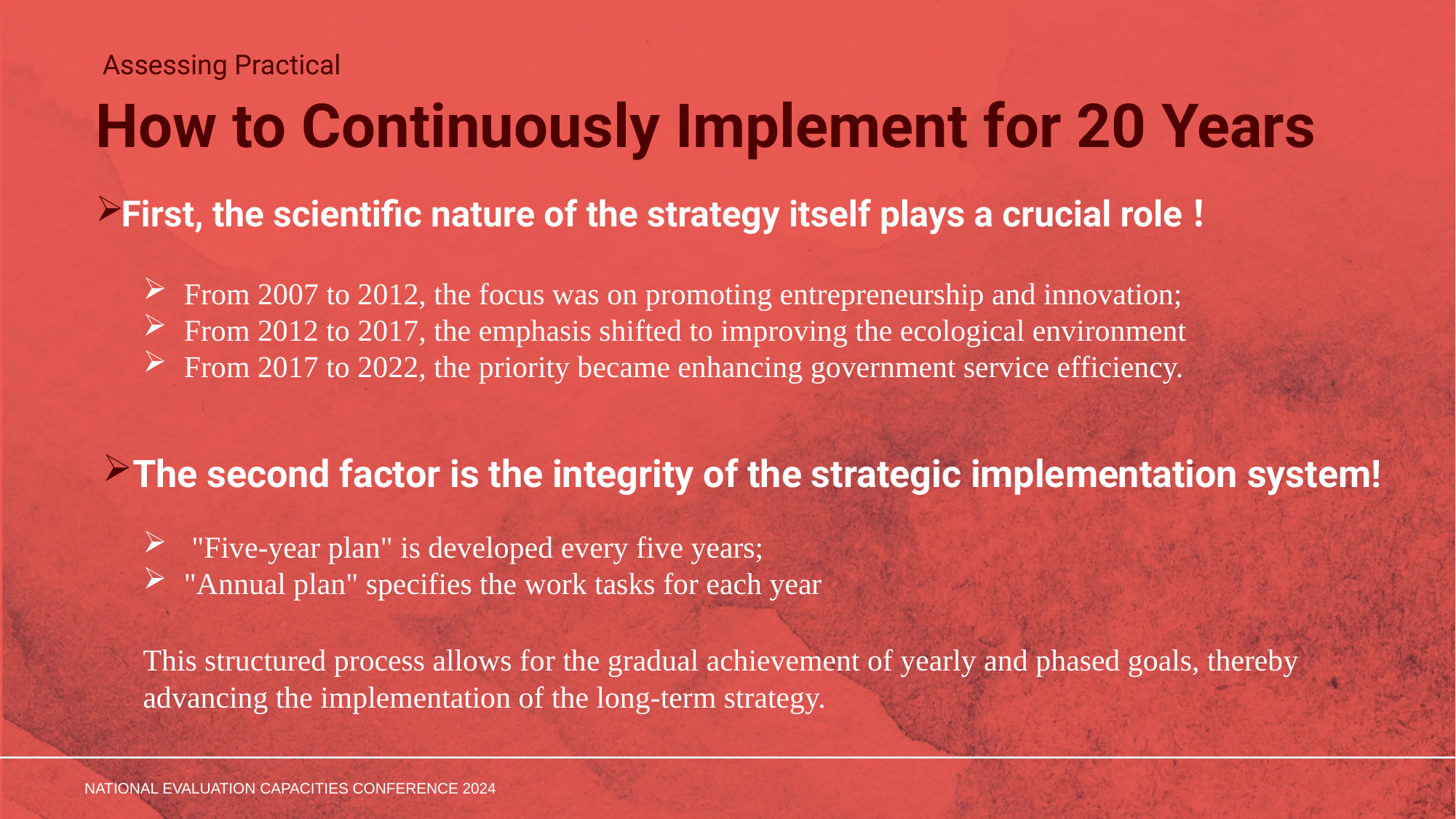

Assessing Practical
# How to Continuously Implement for 20 Years
First, the scientific nature of the strategy itself plays a crucial role！
From 2007 to 2012, the focus was on promoting entrepreneurship and innovation;
From 2012 to 2017, the emphasis shifted to improving the ecological environment
From 2017 to 2022, the priority became enhancing government service efficiency.
The second factor is the integrity of the strategic implementation system!
 "Five-year plan" is developed every five years;
"Annual plan" specifies the work tasks for each year

This structured process allows for the gradual achievement of yearly and phased goals, thereby advancing the implementation of the long-term strategy.